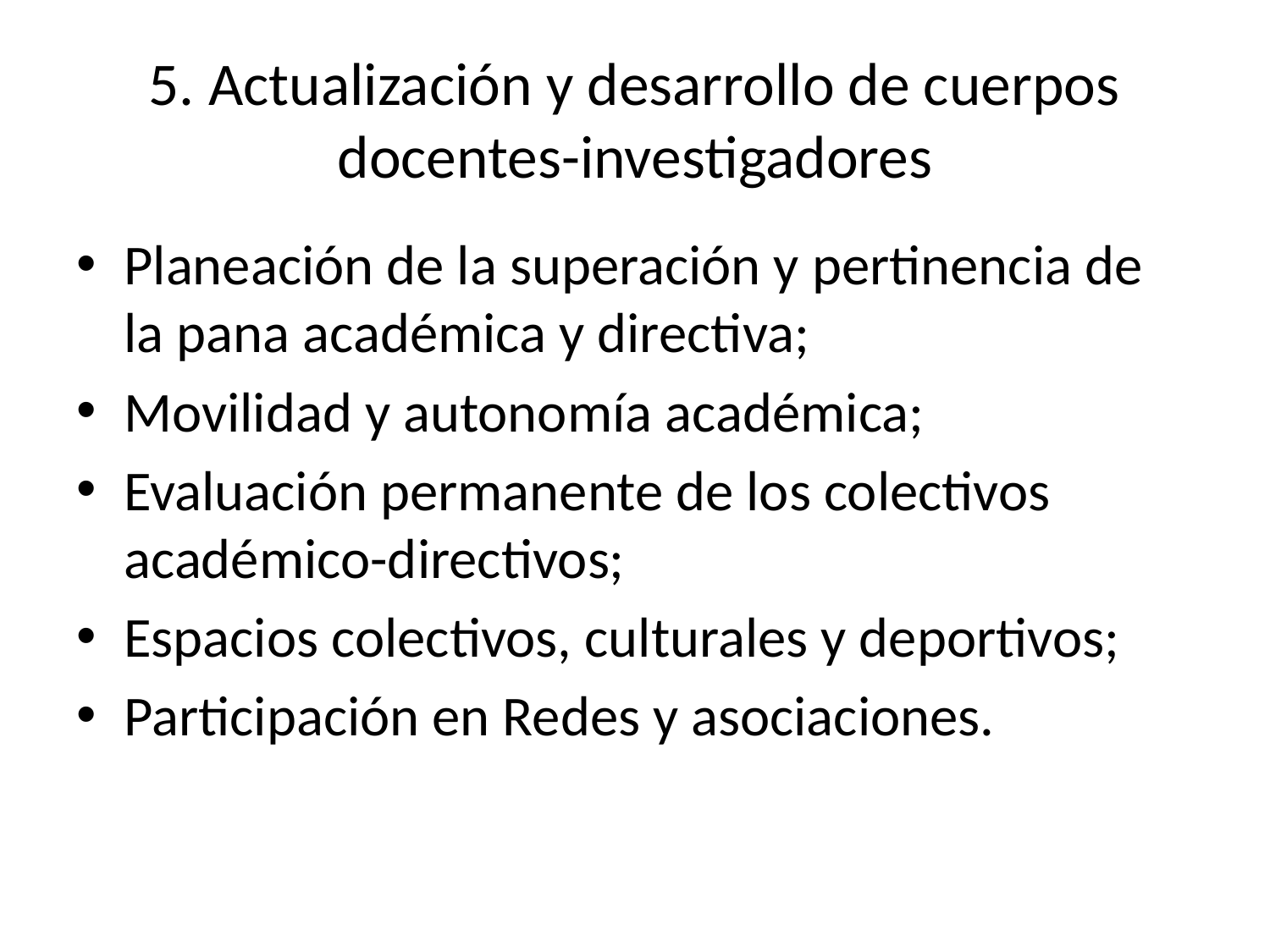

# 5. Actualización y desarrollo de cuerpos docentes-investigadores
Planeación de la superación y pertinencia de la pana académica y directiva;
Movilidad y autonomía académica;
Evaluación permanente de los colectivos académico-directivos;
Espacios colectivos, culturales y deportivos;
Participación en Redes y asociaciones.